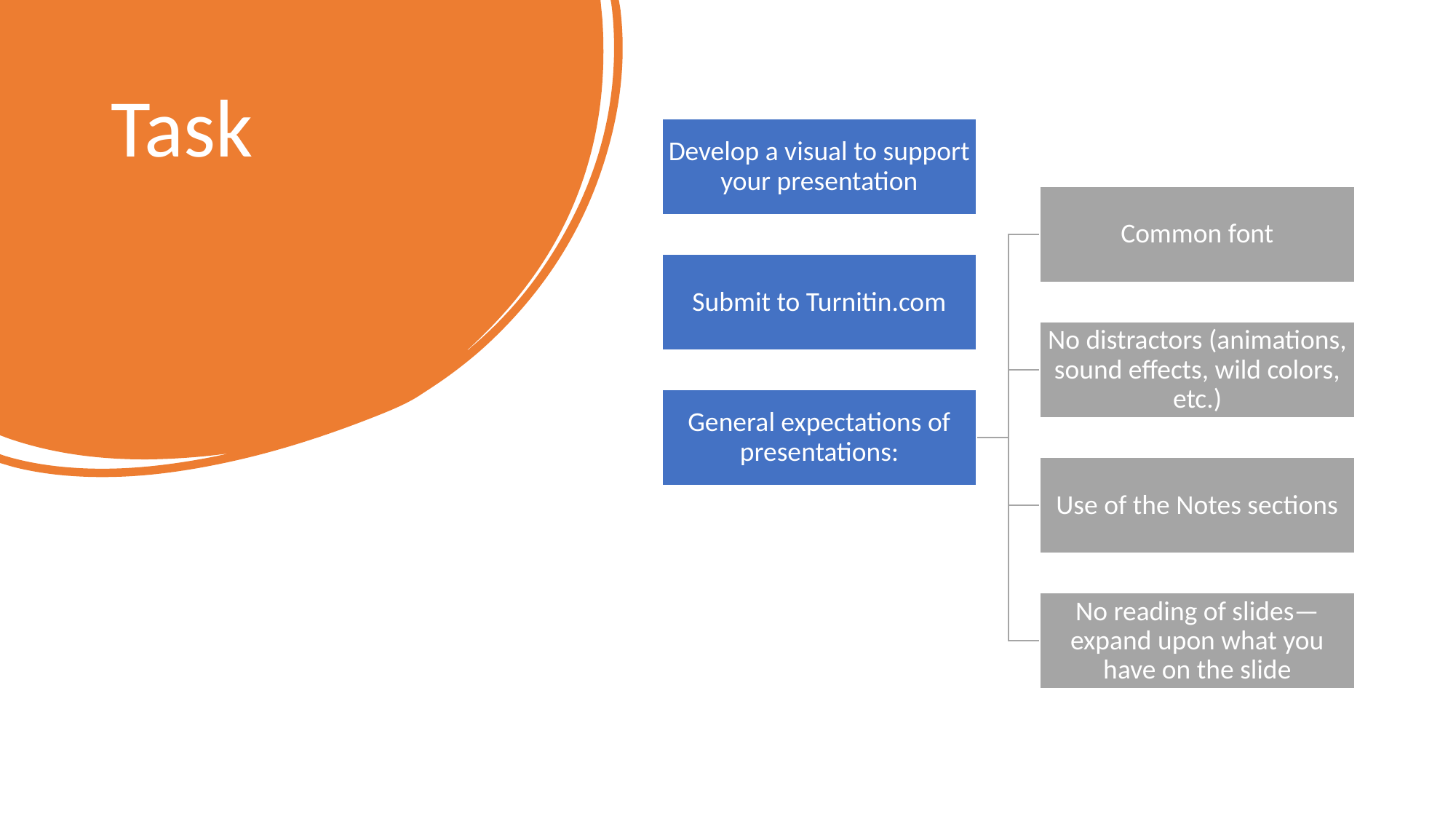

Develop a visual to support your presentation
Submit to Turnitin.com
General expectations of presentations:
Common font
No distractors (animations, sound effects, wild colors, etc.)
Use of the Notes sections
No reading of slides—expand upon what you have on the slide
# Task